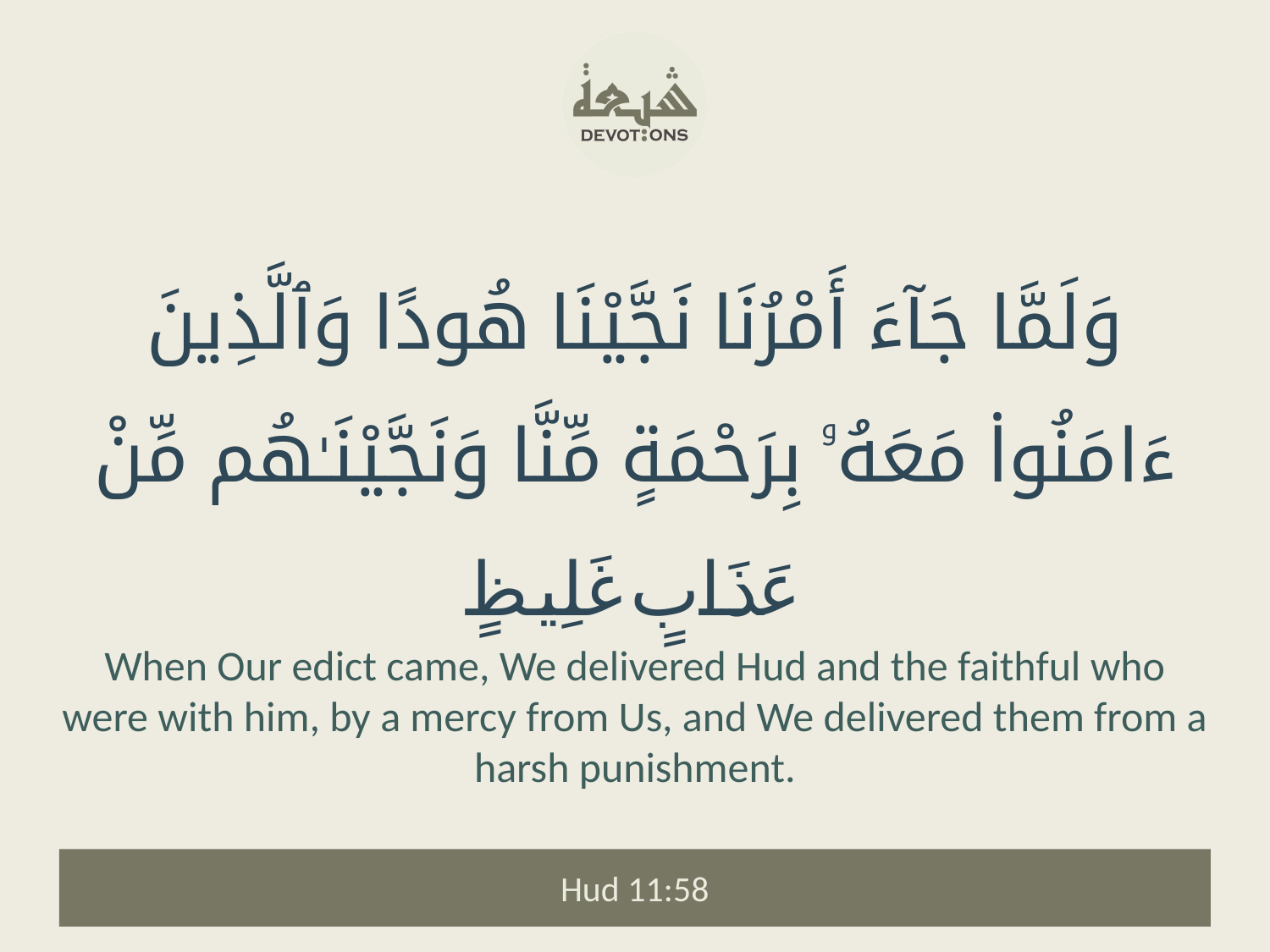

وَلَمَّا جَآءَ أَمْرُنَا نَجَّيْنَا هُودًا وَٱلَّذِينَ ءَامَنُوا۟ مَعَهُۥ بِرَحْمَةٍ مِّنَّا وَنَجَّيْنَـٰهُم مِّنْ عَذَابٍ غَلِيظٍ
When Our edict came, We delivered Hud and the faithful who were with him, by a mercy from Us, and We delivered them from a harsh punishment.
Hud 11:58